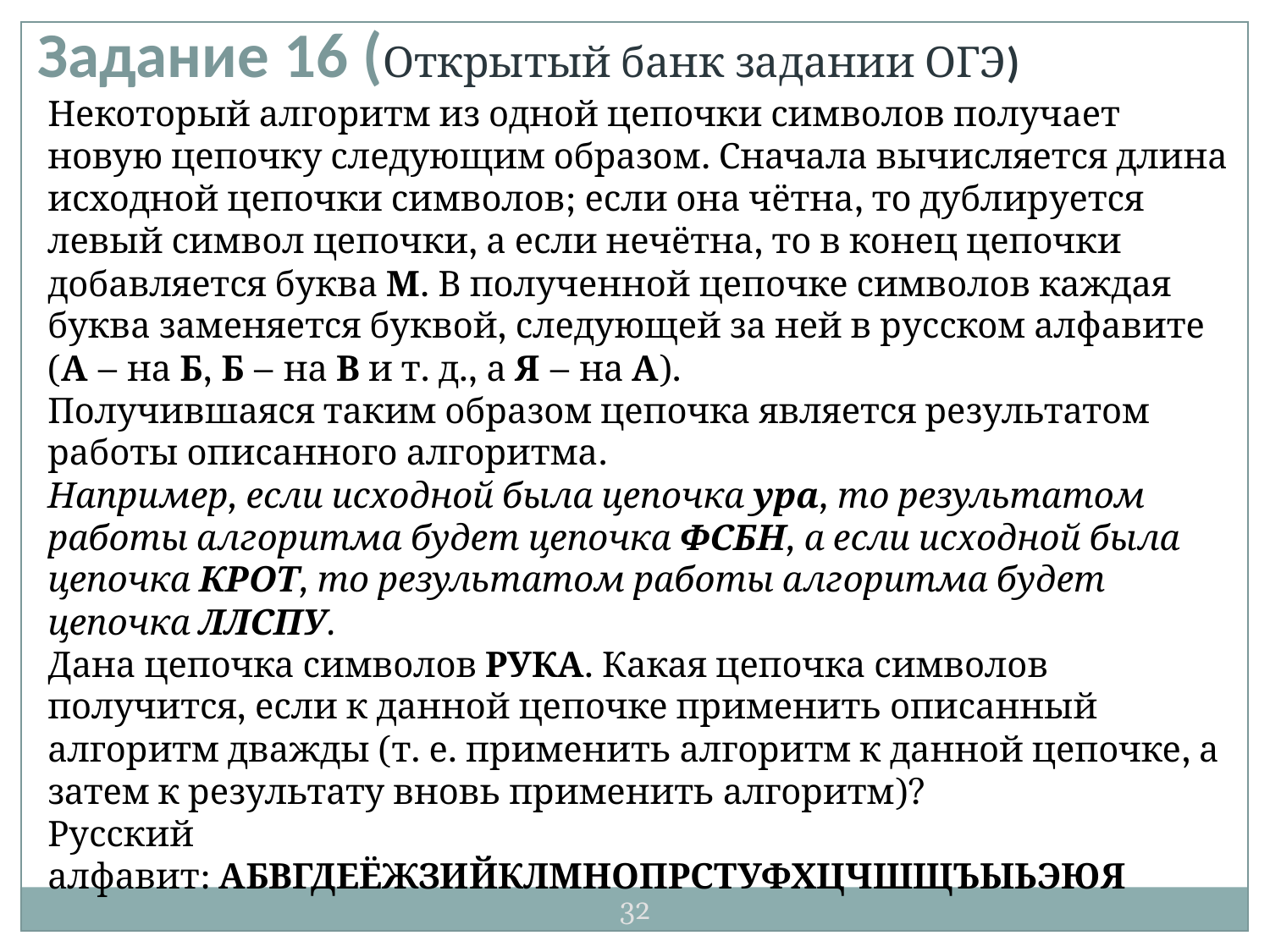

Задание 16 (Открытый банк задании ОГЭ)
Некоторый алгоритм из одной цепочки символов получает новую цепочку следующим образом. Сначала вычисляется длина исходной цепочки символов; если она чётна, то дублируется левый символ цепочки, а если нечётна, то в конец цепочки добавляется буква М. В полученной цепочке символов каждая буква заменяется буквой, следующей за ней в русском алфавите (А – на Б, Б – на В и т. д., а Я – на А).
Получившаяся таким образом цепочка является результатом работы описанного алгоритма.
Например, если исходной была цепочка ура, то результатом работы алгоритма будет цепочка ФСБН, а если исходной была цепочка КРОТ, то результатом работы алгоритма будет цепочка ЛЛСПУ.
Дана цепочка символов РУКА. Какая цепочка символов получится, если к данной цепочке применить описанный алгоритм дважды (т. е. применить алгоритм к данной цепочке, а затем к результату вновь применить алгоритм)?
Русский алфавит: АБВГДЕЁЖЗИЙКЛМНОПРСТУФХЦЧШЩЪЫЬЭЮЯ
32